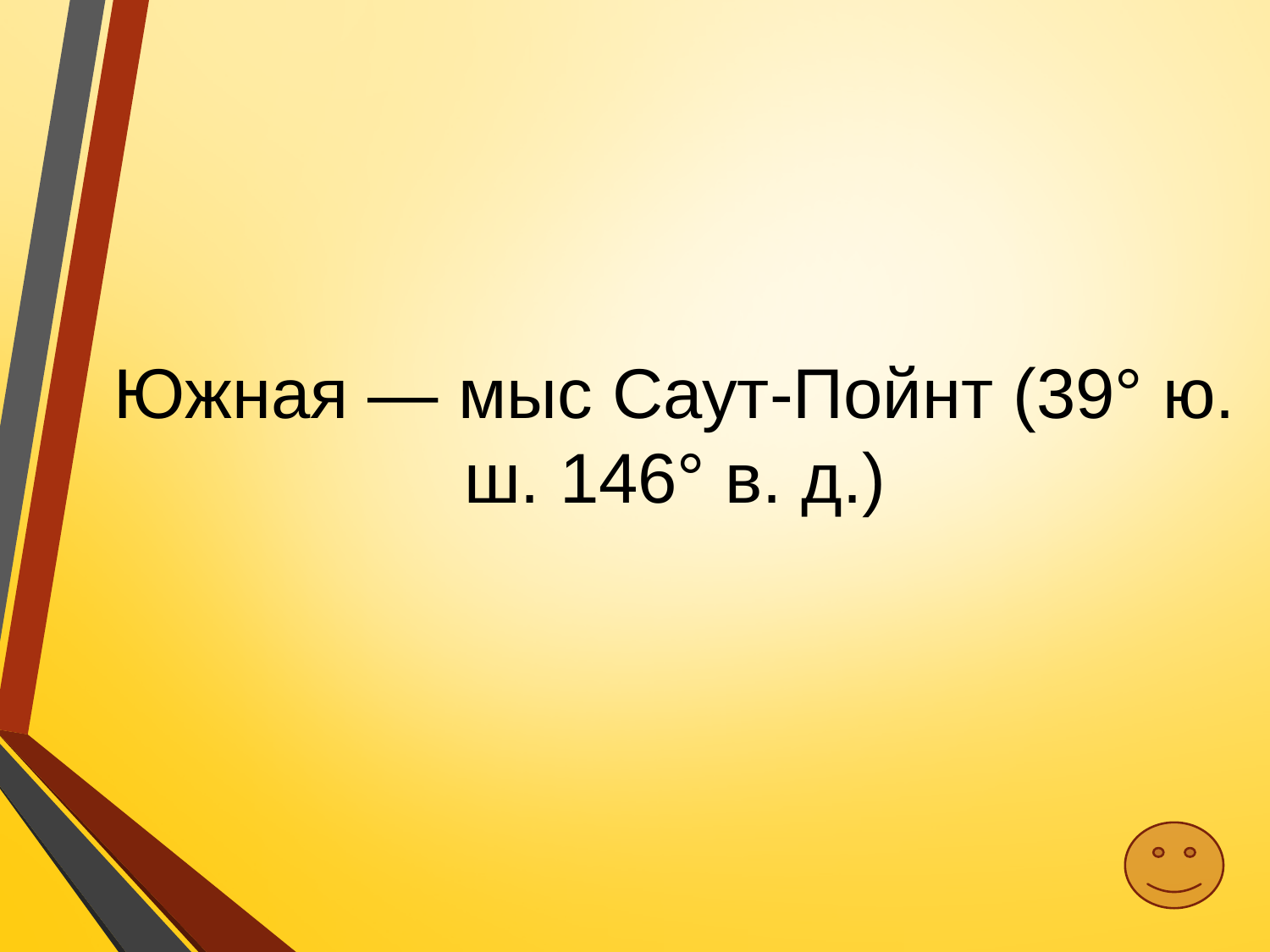

Южная — мыс Саут-Пойнт (39° ю. ш. 146° в. д.)